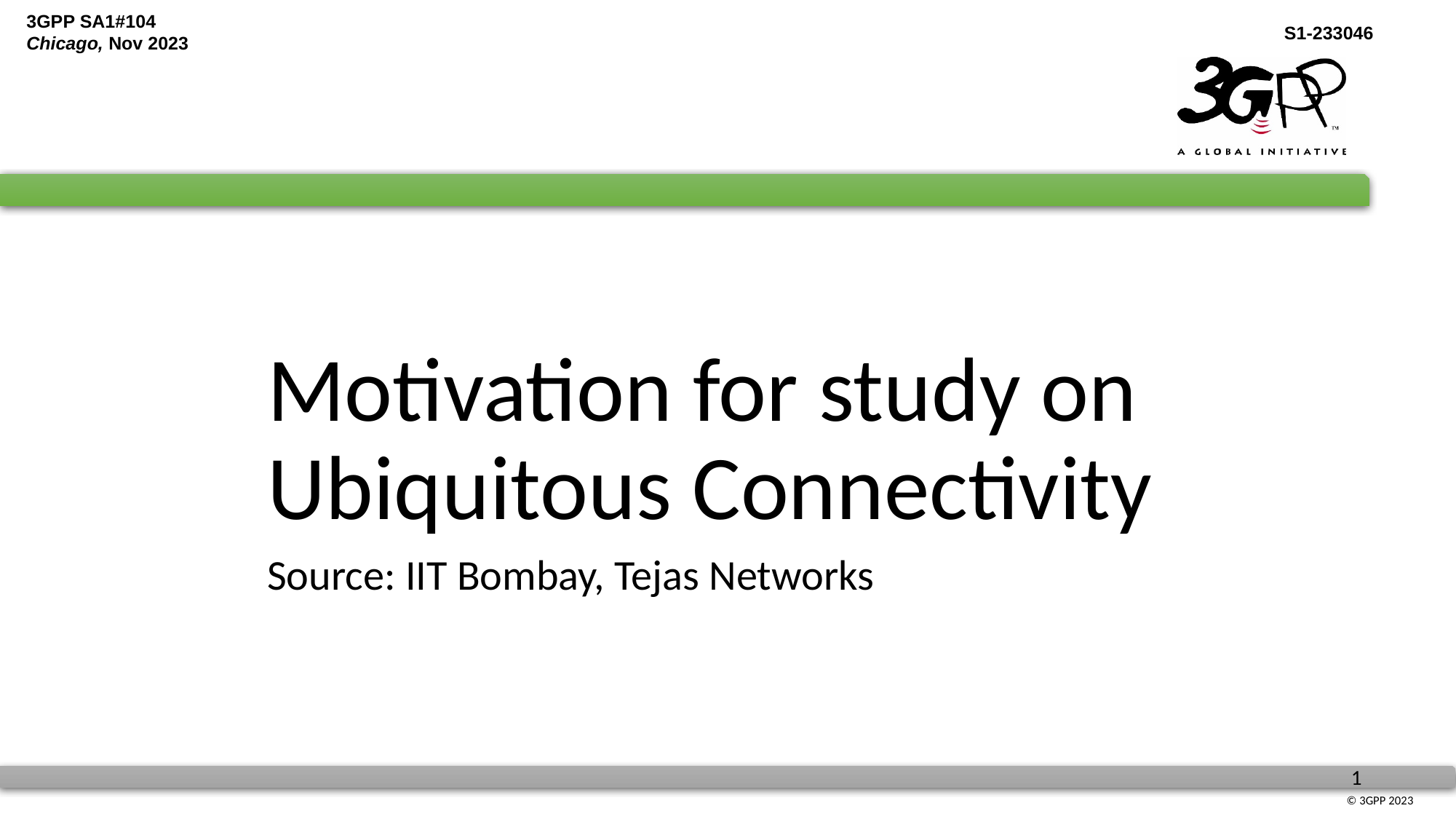

# Motivation for study on Ubiquitous Connectivity
Source: IIT Bombay, Tejas Networks